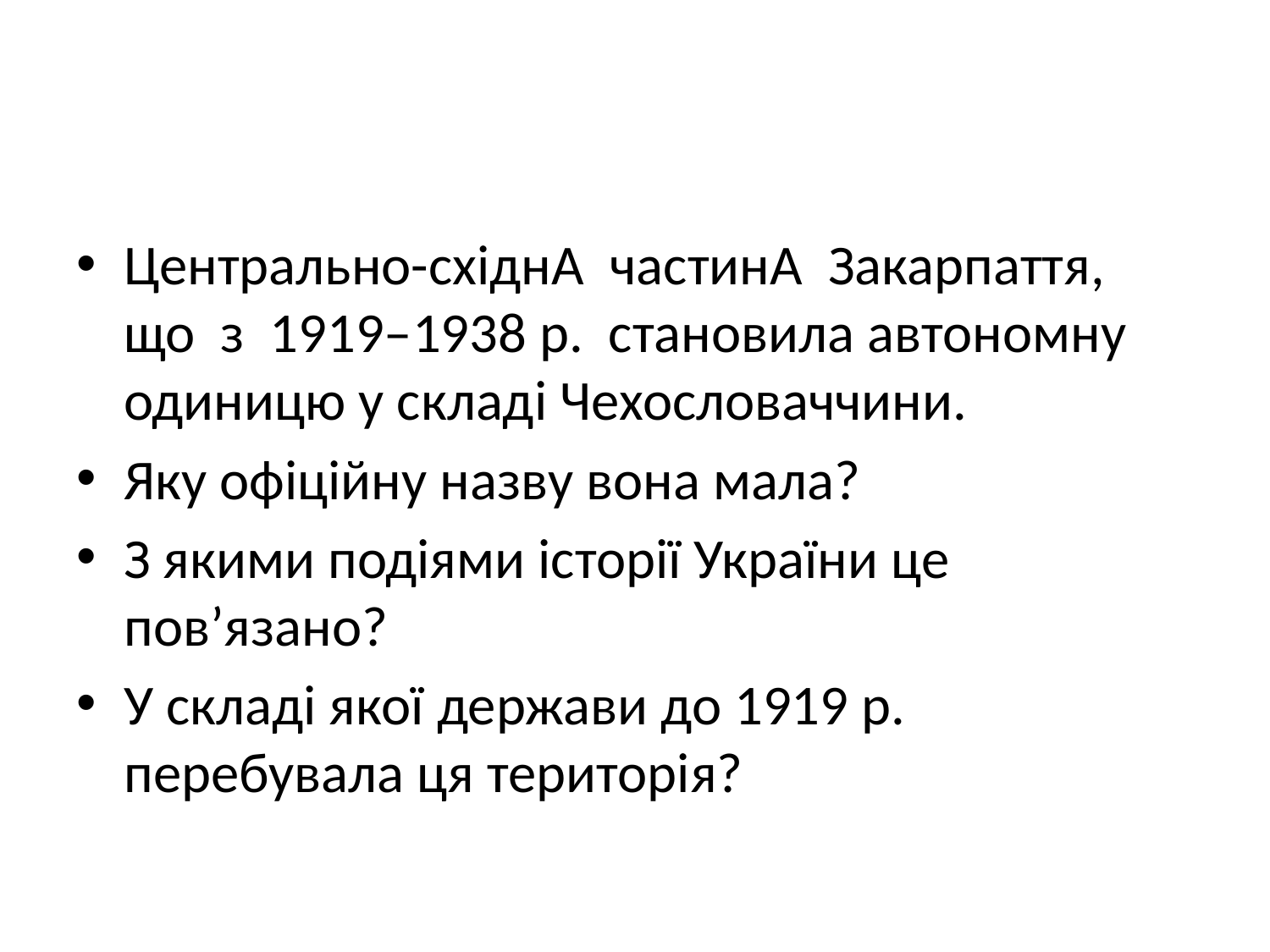

#
Центрально-східнА  частинА  Закарпаття, що  з  1919–1938 р.  становила автономну одиницю у складі Чехословаччини.
Яку офіційну назву вона мала?
З якими подіями історії України це пов’язано?
У складі якої держави до 1919 р. перебувала ця територія?